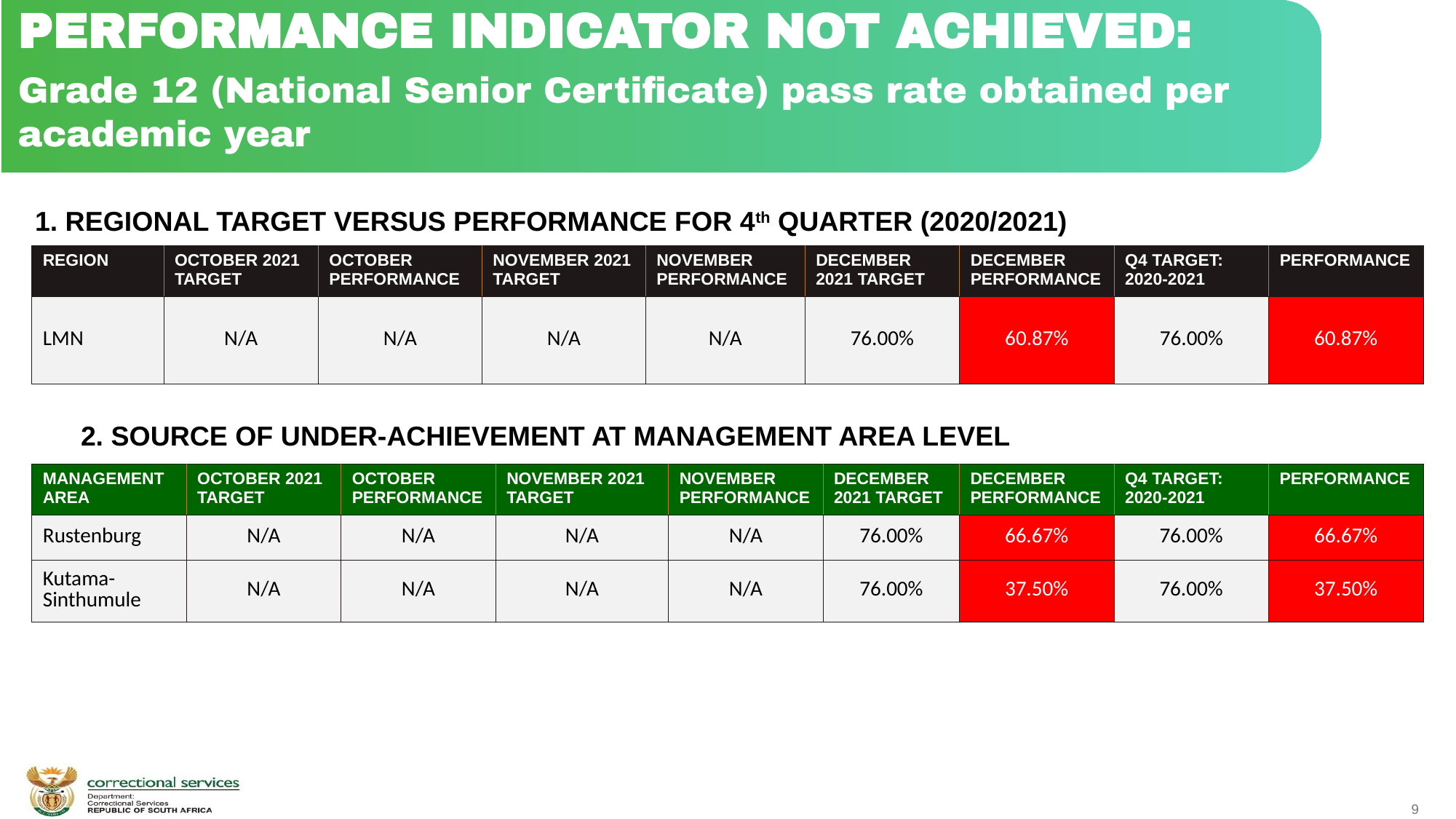

PERFORMANCE INDICATOR NOT ACHIEVED:
Grade 12 (National Senior Certificate) pass rate obtained per academic year

1. REGIONAL TARGET VERSUS PERFORMANCE FOR 4th QUARTER (2020/2021)
| REGION | OCTOBER 2021 TARGET | OCTOBER PERFORMANCE | NOVEMBER 2021 TARGET | NOVEMBER PERFORMANCE | DECEMBER 2021 TARGET | DECEMBER PERFORMANCE | Q4 TARGET: 2020-2021 | PERFORMANCE |
| --- | --- | --- | --- | --- | --- | --- | --- | --- |
| LMN | N/A | N/A | N/A | N/A | 76.00% | 60.87% | 76.00% | 60.87% |
     2. SOURCE OF UNDER-ACHIEVEMENT AT MANAGEMENT AREA LEVEL
| MANAGEMENT AREA | OCTOBER 2021 TARGET | OCTOBER PERFORMANCE | NOVEMBER 2021 TARGET | NOVEMBER PERFORMANCE | DECEMBER 2021 TARGET | DECEMBER PERFORMANCE | Q4 TARGET: 2020-2021 | PERFORMANCE |
| --- | --- | --- | --- | --- | --- | --- | --- | --- |
| Rustenburg | N/A | N/A | N/A | N/A | 76.00% | 66.67% | 76.00% | 66.67% |
| Kutama-Sinthumule | N/A | N/A | N/A | N/A | 76.00% | 37.50% | 76.00% | 37.50% |